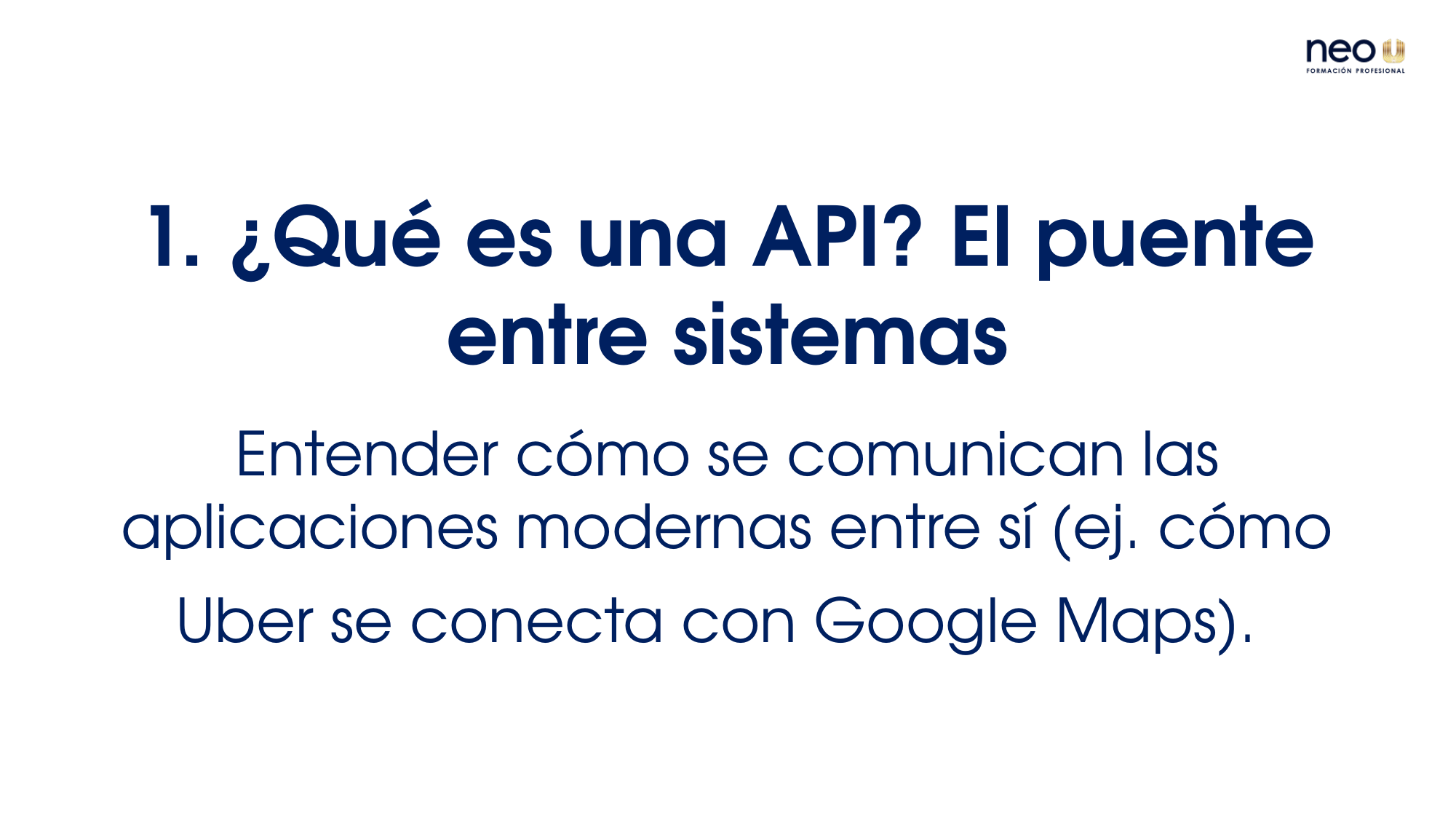

1. ¿Qué es una API? El puente entre sistemas
Entender cómo se comunican las aplicaciones modernas entre sí (ej. cómo Uber se conecta con Google Maps).